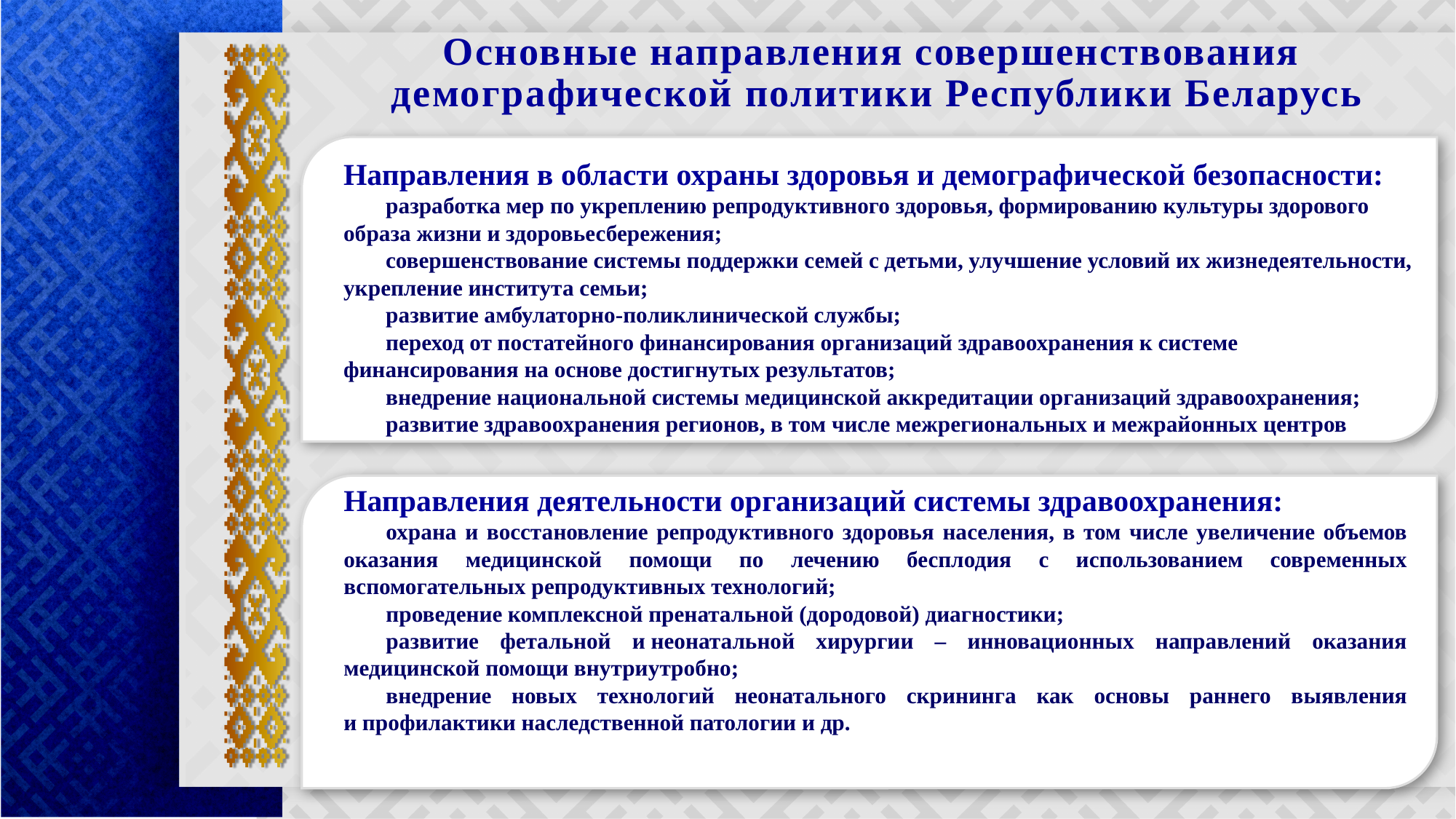

Основные направления совершенствования
демографической политики Республики Беларусь
Направления в области охраны здоровья и демографической безопасности:
разработка мер по укреплению репродуктивного здоровья, формированию культуры здорового образа жизни и здоровьесбережения;
совершенствование системы поддержки семей с детьми, улучшение условий их жизнедеятельности, укрепление института семьи;
развитие амбулаторно-поликлинической службы;
переход от постатейного финансирования организаций здравоохранения к системе финансирования на основе достигнутых результатов;
внедрение национальной системы медицинской аккредитации организаций здравоохранения;
развитие здравоохранения регионов, в том числе межрегиональных и межрайонных центров

Направления деятельности организаций системы здравоохранения:
охрана и восстановление репродуктивного здоровья населения, в том числе увеличение объемов оказания медицинской помощи по лечению бесплодия с использованием современных вспомогательных репродуктивных технологий;
проведение комплексной пренатальной (дородовой) диагностики;
развитие фетальной и неонатальной хирургии – инновационных направлений оказания медицинской помощи внутриутробно;
внедрение новых технологий неонатального скрининга как основы раннего выявления и профилактики наследственной патологии и др.